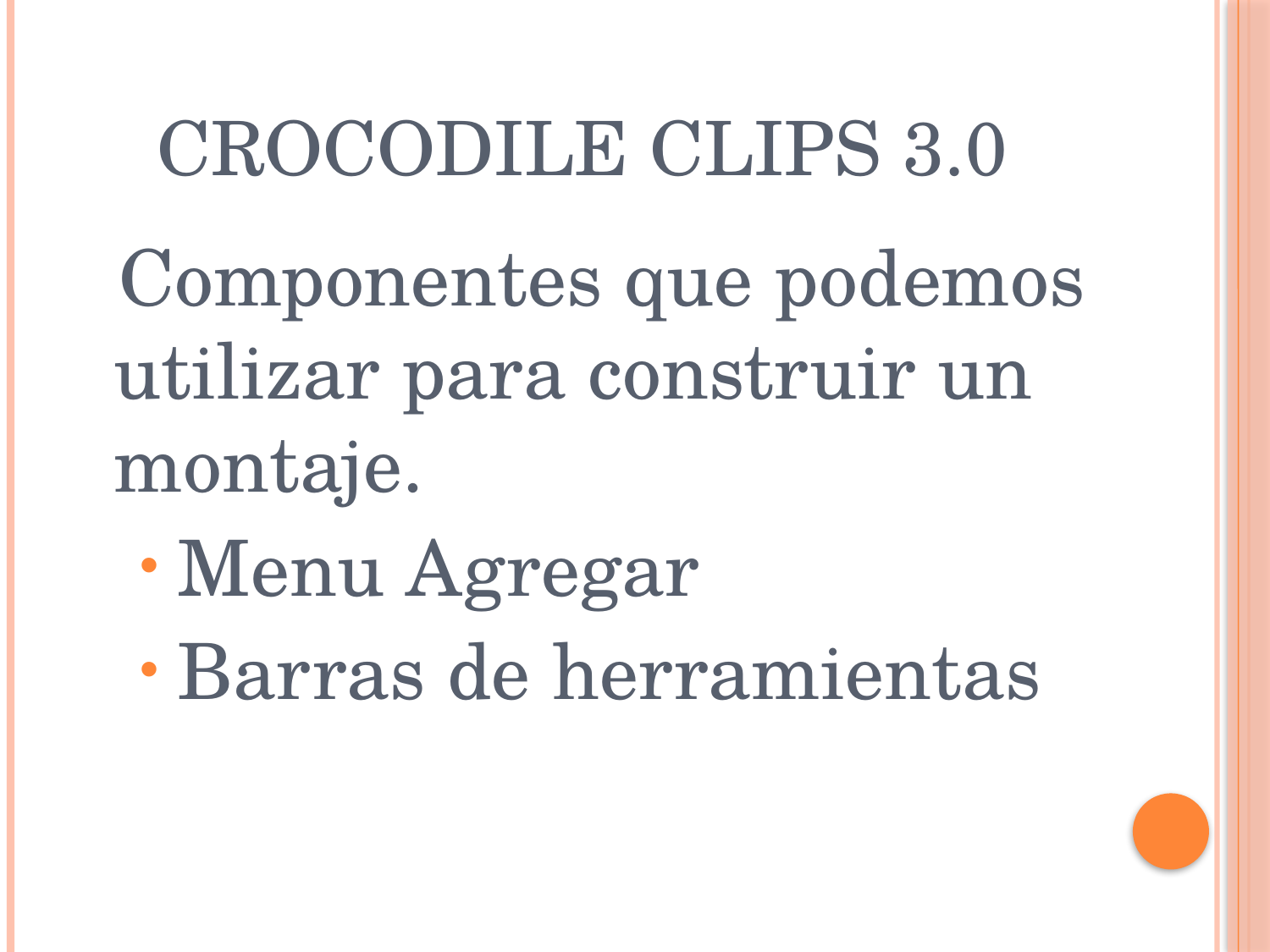

# Crocodile clips 3.0
  Componentes que podemos utilizar para construir un montaje.
Menu Agregar
Barras de herramientas